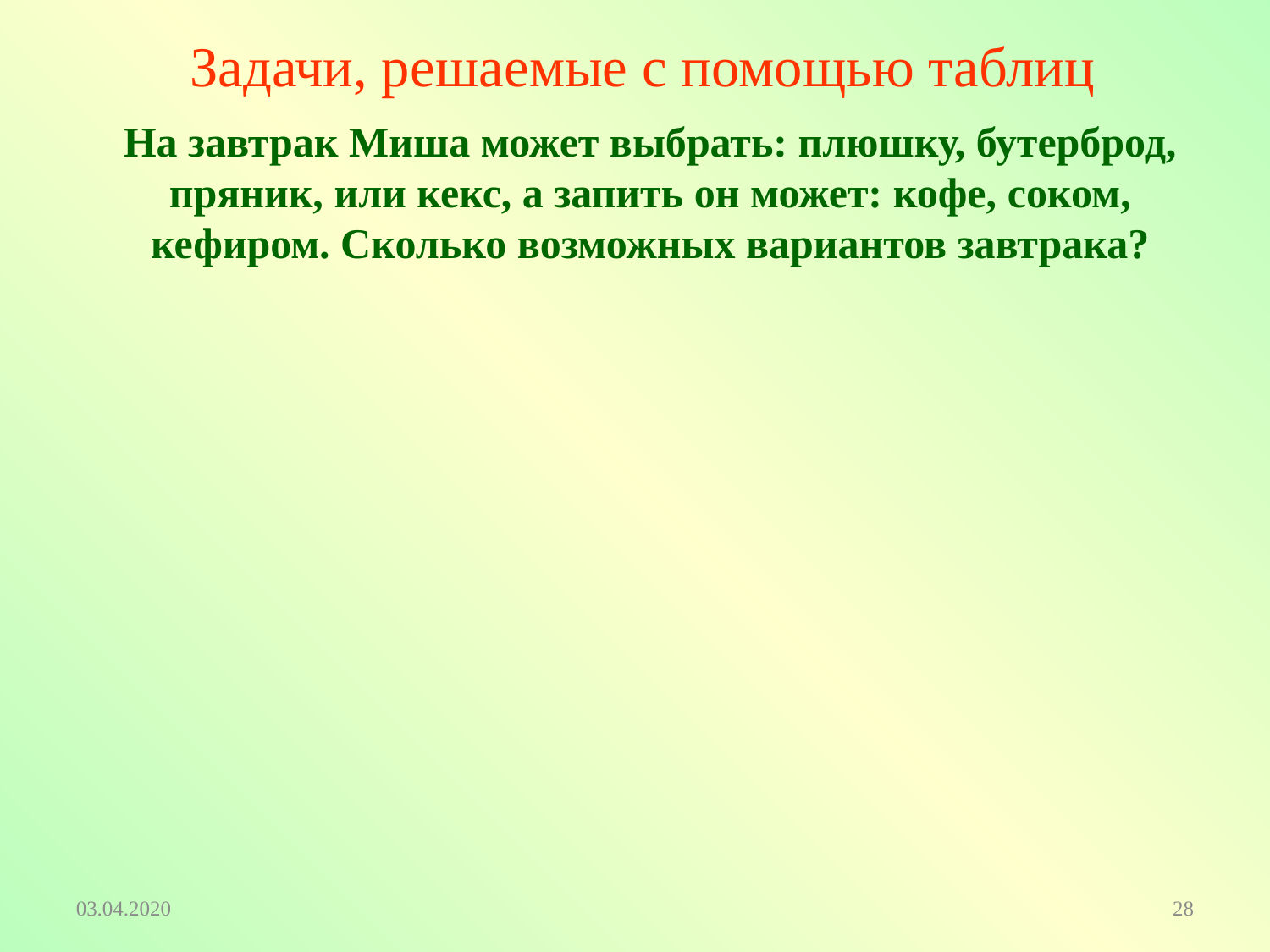

Задачи, решаемые с помощью таблиц
На завтрак Миша может выбрать: плюшку, бутерброд, пряник, или кекс, а запить он может: кофе, соком, кефиром. Сколько возможных вариантов завтрака?
03.04.2020
28